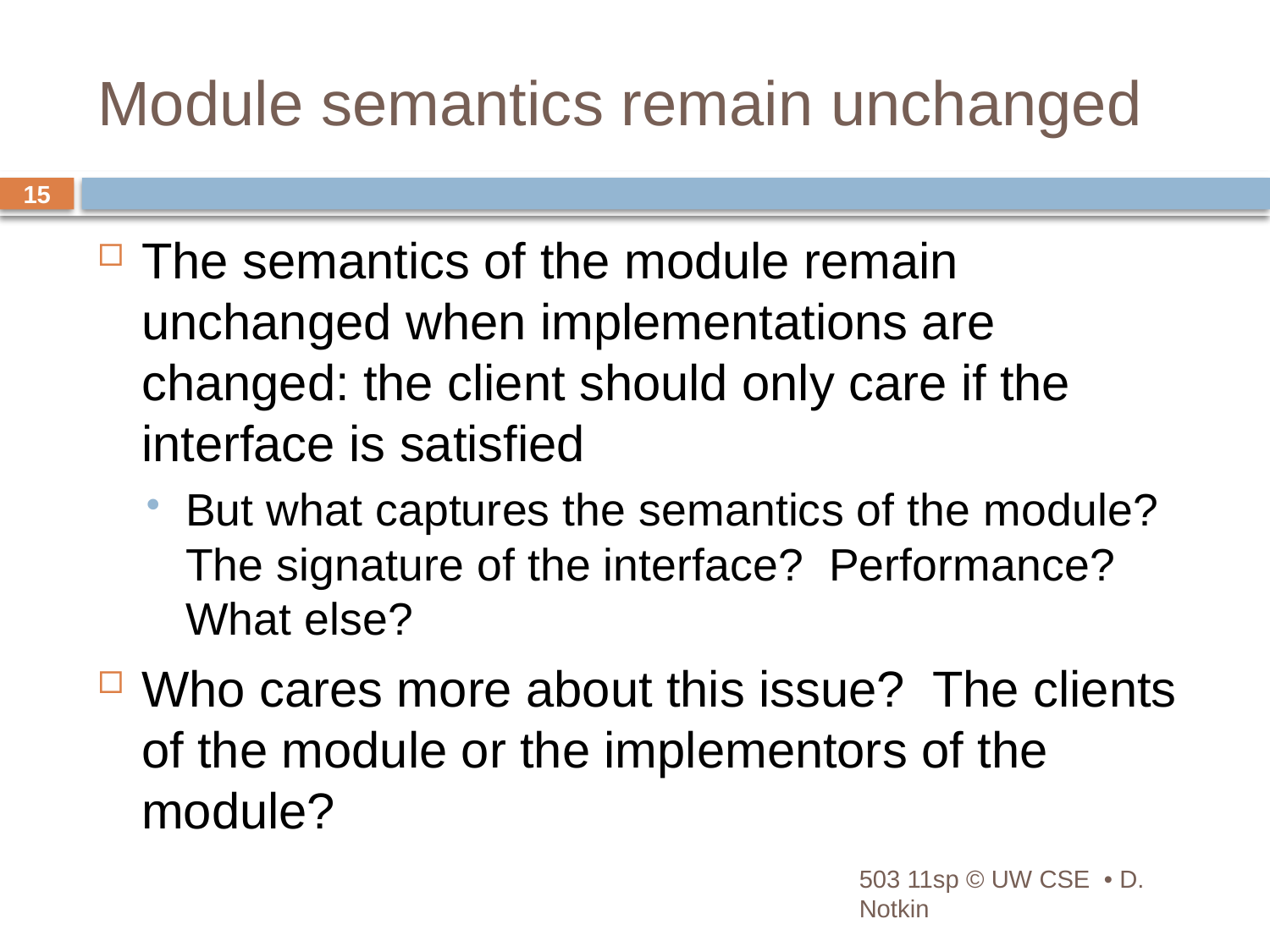

# Module semantics remain unchanged
15
The semantics of the module remain unchanged when implementations are changed: the client should only care if the interface is satisfied
But what captures the semantics of the module? The signature of the interface?  Performance?  What else?
Who cares more about this issue?  The clients of the module or the implementors of the module?
503 11sp © UW CSE  • D. Notkin